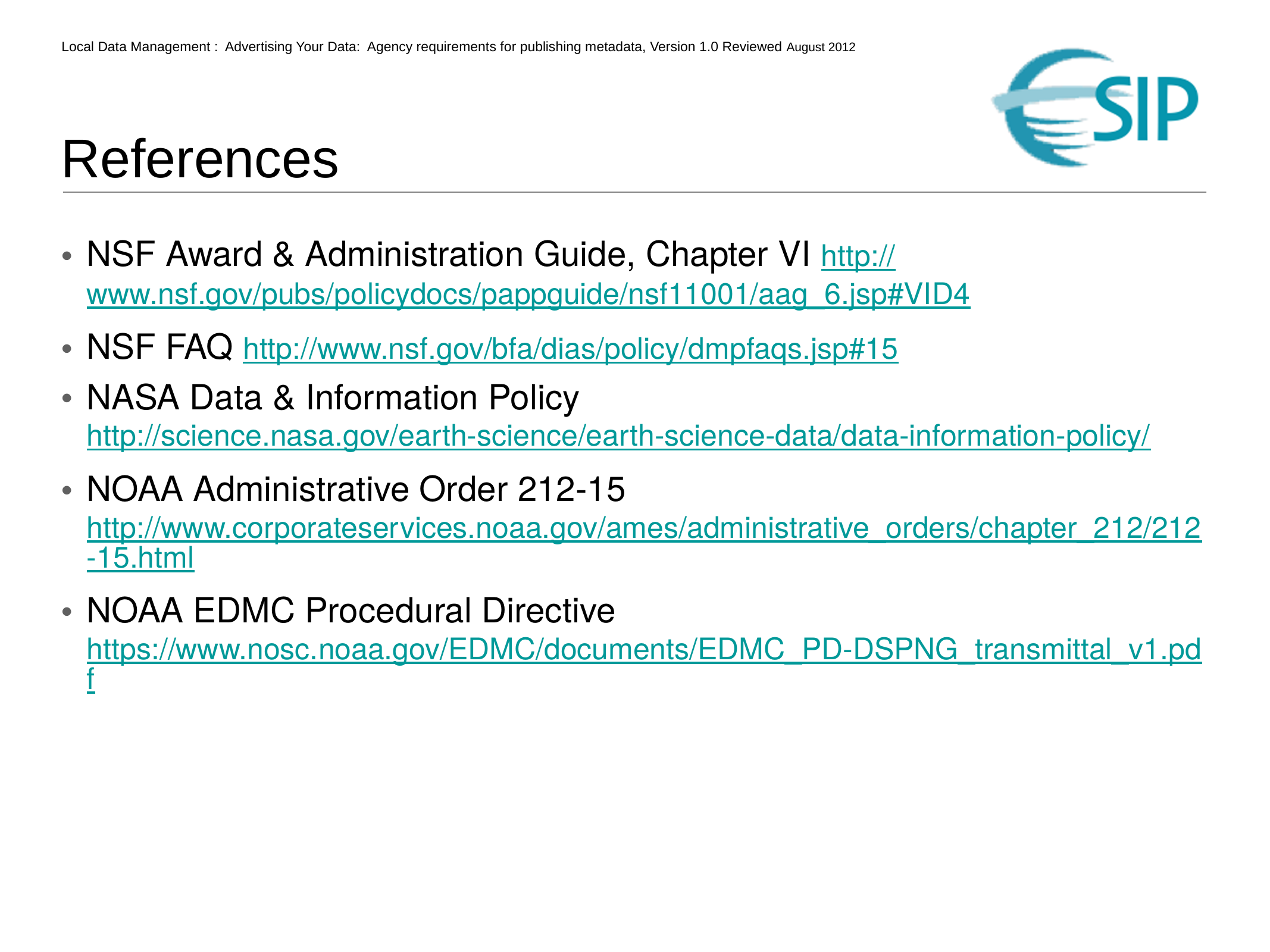

# References
NSF Award & Administration Guide, Chapter VI http://www.nsf.gov/pubs/policydocs/pappguide/nsf11001/aag_6.jsp#VID4
NSF FAQ http://www.nsf.gov/bfa/dias/policy/dmpfaqs.jsp#15
NASA Data & Information Policy http://science.nasa.gov/earth-science/earth-science-data/data-information-policy/
NOAA Administrative Order 212-15 http://www.corporateservices.noaa.gov/ames/administrative_orders/chapter_212/212-15.html
NOAA EDMC Procedural Directive https://www.nosc.noaa.gov/EDMC/documents/EDMC_PD-DSPNG_transmittal_v1.pdf